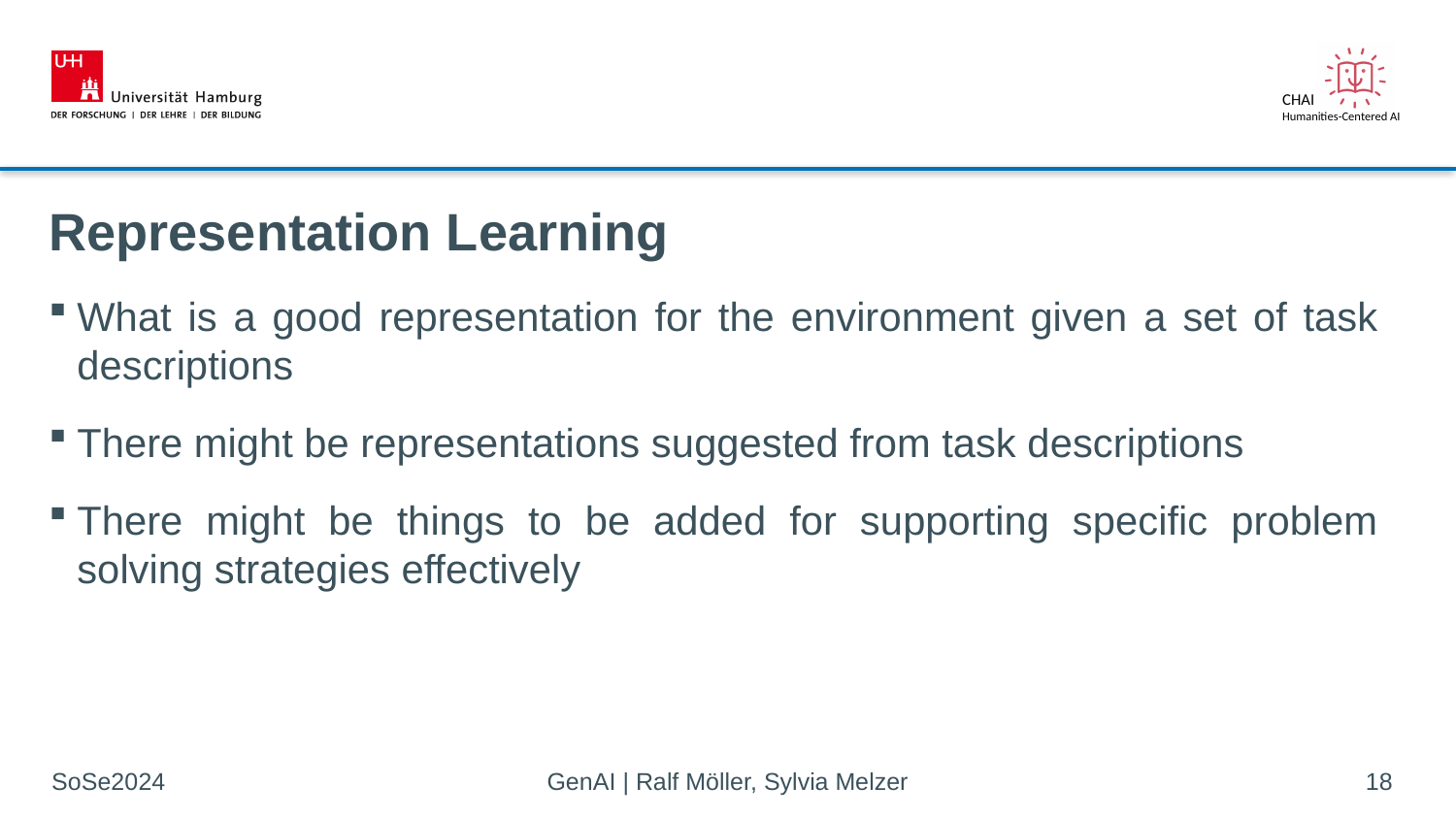

# Representation Learning
What is a good representation for the environment given a set of task descriptions
There might be representations suggested from task descriptions
There might be things to be added for supporting specific problem solving strategies effectively

SoSe2024
GenAI | Ralf Möller, Sylvia Melzer
18